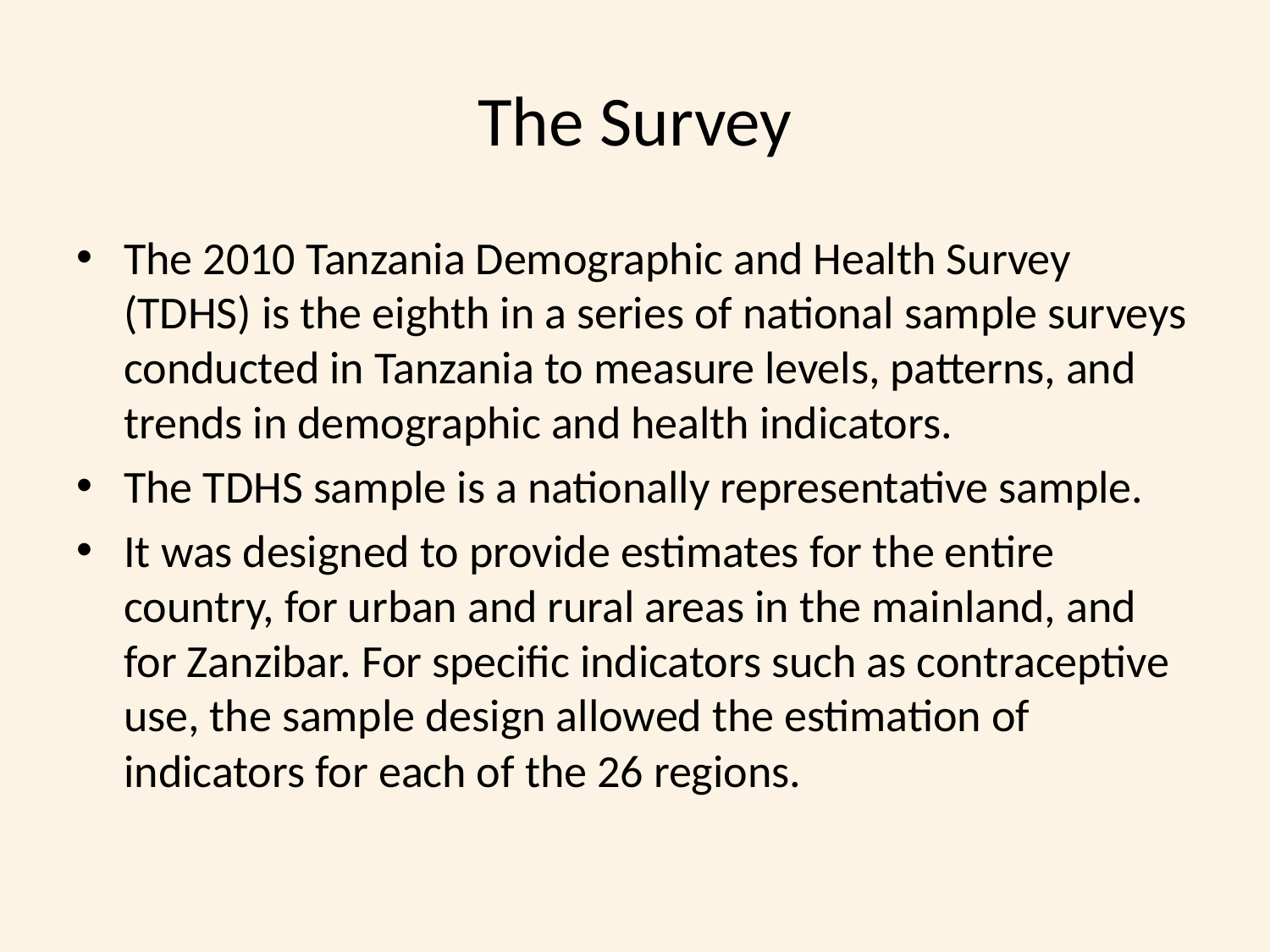

# The Survey
The 2010 Tanzania Demographic and Health Survey (TDHS) is the eighth in a series of national sample surveys conducted in Tanzania to measure levels, patterns, and trends in demographic and health indicators.
The TDHS sample is a nationally representative sample.
It was designed to provide estimates for the entire country, for urban and rural areas in the mainland, and for Zanzibar. For specific indicators such as contraceptive use, the sample design allowed the estimation of indicators for each of the 26 regions.